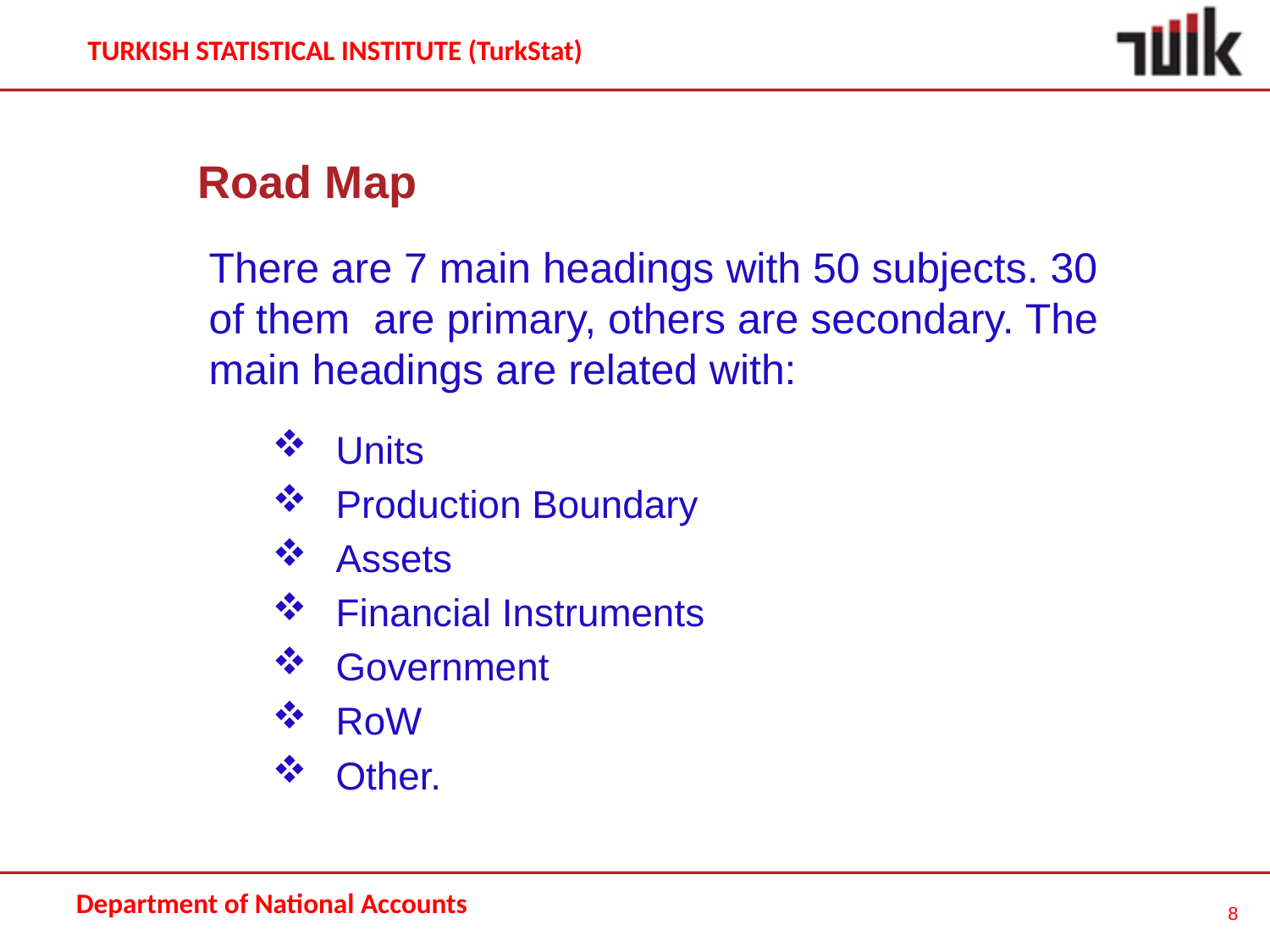

Road Map

There are 7 main headings with 50 subjects. 30 of them  are primary, others are secondary. The main headings are related with:

Units
Production Boundary
Assets
Financial Instruments
Government
RoW
Other.
8